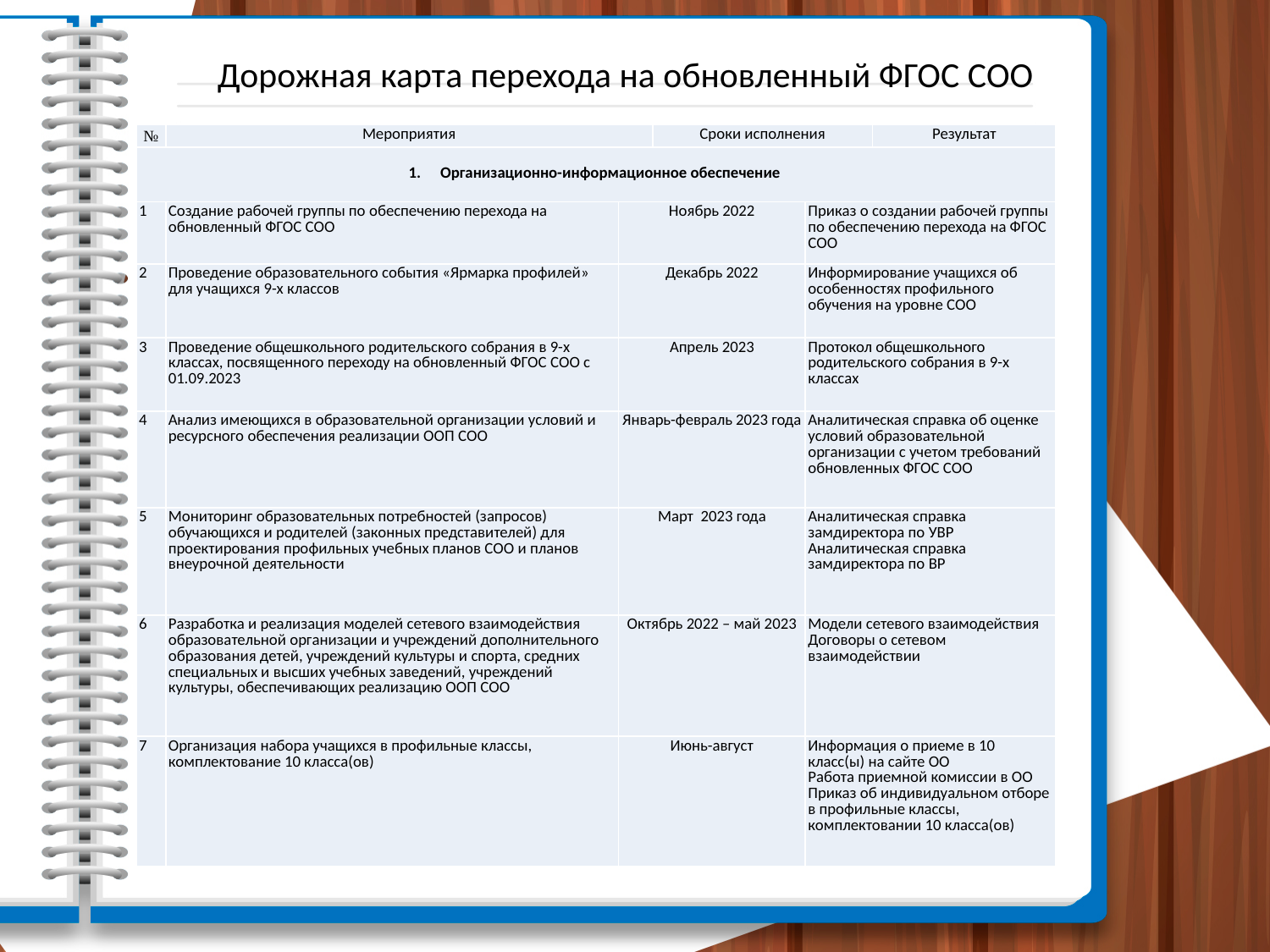

# Дорожная карта перехода на обновленный ФГОС СОО
| № | Мероприятия |  | Сроки исполнения |  | Результат |
| --- | --- | --- | --- | --- | --- |
| Организационно-информационное обеспечение |  |  |  |  |  |
| 1 | Создание рабочей группы по обеспечению перехода на обновленный ФГОС СОО | Ноябрь 2022 |  | Приказ о создании рабочей группы по обеспечению перехода на ФГОС СОО |  |
| 2 | Проведение образовательного события «Ярмарка профилей» для учащихся 9-х классов | Декабрь 2022 |  | Информирование учащихся об особенностях профильного обучения на уровне СОО |  |
| 3 | Проведение общешкольного родительского собрания в 9-х классах, посвященного переходу на обновленный ФГОС СОО с 01.09.2023 | Апрель 2023 |  | Протокол общешкольного родительского собрания в 9-х классах |  |
| 4 | Анализ имеющихся в образовательной организации условий и ресурсного обеспечения реализации ООП СОО | Январь-февраль 2023 года |  | Аналитическая справка об оценке условий образовательной организации с учетом требований обновленных ФГОС СОО |  |
| 5 | Мониторинг образовательных потребностей (запросов) обучающихся и родителей (законных представителей) для проектирования профильных учебных планов СОО и планов внеурочной деятельности | Март 2023 года |  | Аналитическая справка замдиректора по УВР Аналитическая справка замдиректора по ВР |  |
| 6 | Разработка и реализация моделей сетевого взаимодействия образовательной организации и учреждений дополнительного образования детей, учреждений культуры и спорта, средних специальных и высших учебных заведений, учреждений культуры, обеспечивающих реализацию ООП СОО | Октябрь 2022 – май 2023 |  | Модели сетевого взаимодействия Договоры о сетевом взаимодействии |  |
| 7 | Организация набора учащихся в профильные классы, комплектование 10 класса(ов) | Июнь-август |  | Информация о приеме в 10 класс(ы) на сайте ОО Работа приемной комиссии в ОО Приказ об индивидуальном отборе в профильные классы, комплектовании 10 класса(ов) |  |